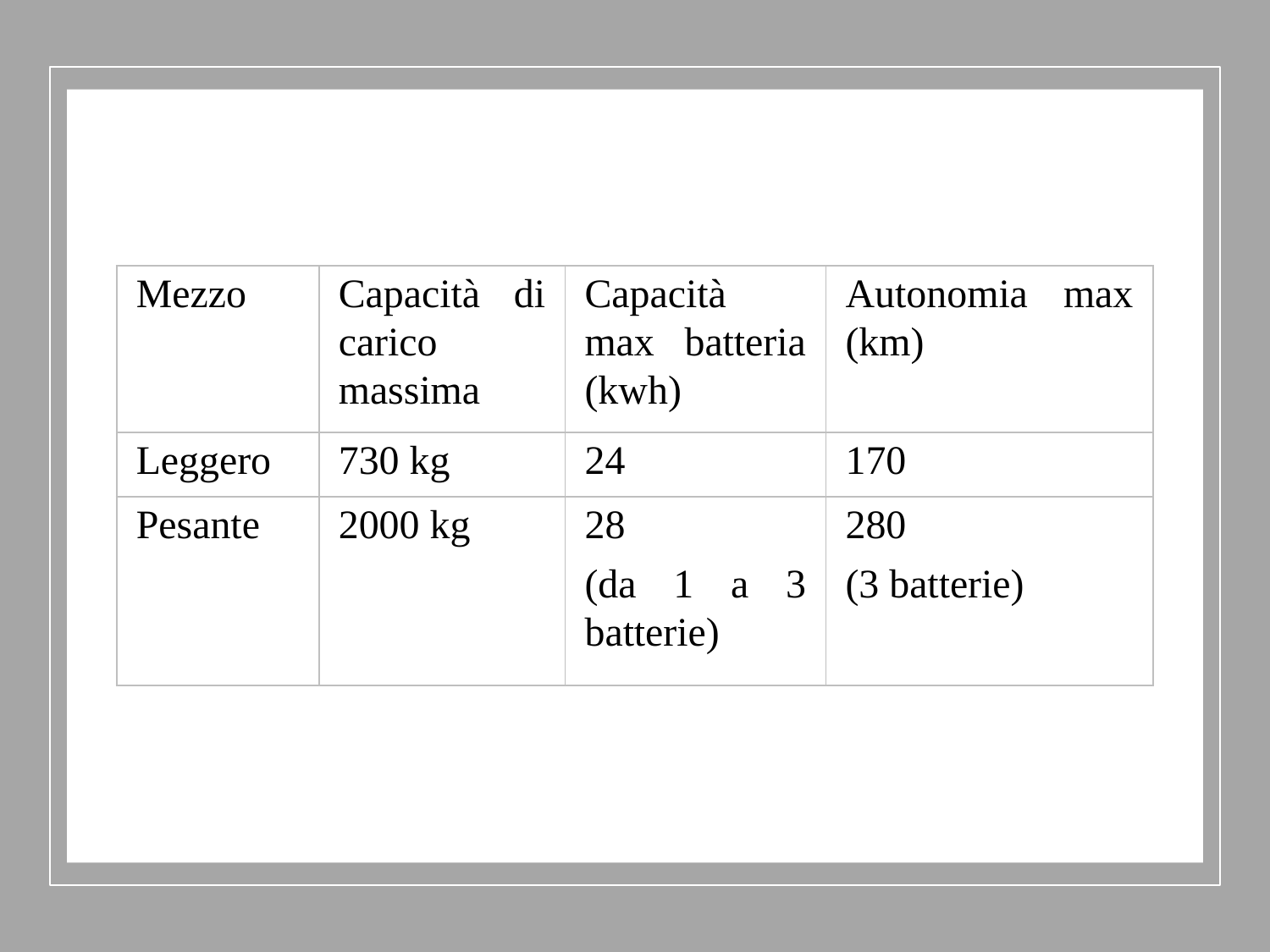

| Mezzo | Capacità di carico massima | Capacità max batteria (kwh) | Autonomia max (km) |
| --- | --- | --- | --- |
| Leggero | 730 kg | 24 | 170 |
| Pesante | 2000 kg | 28 (da 1 a 3 batterie) | 280 (3 batterie) |